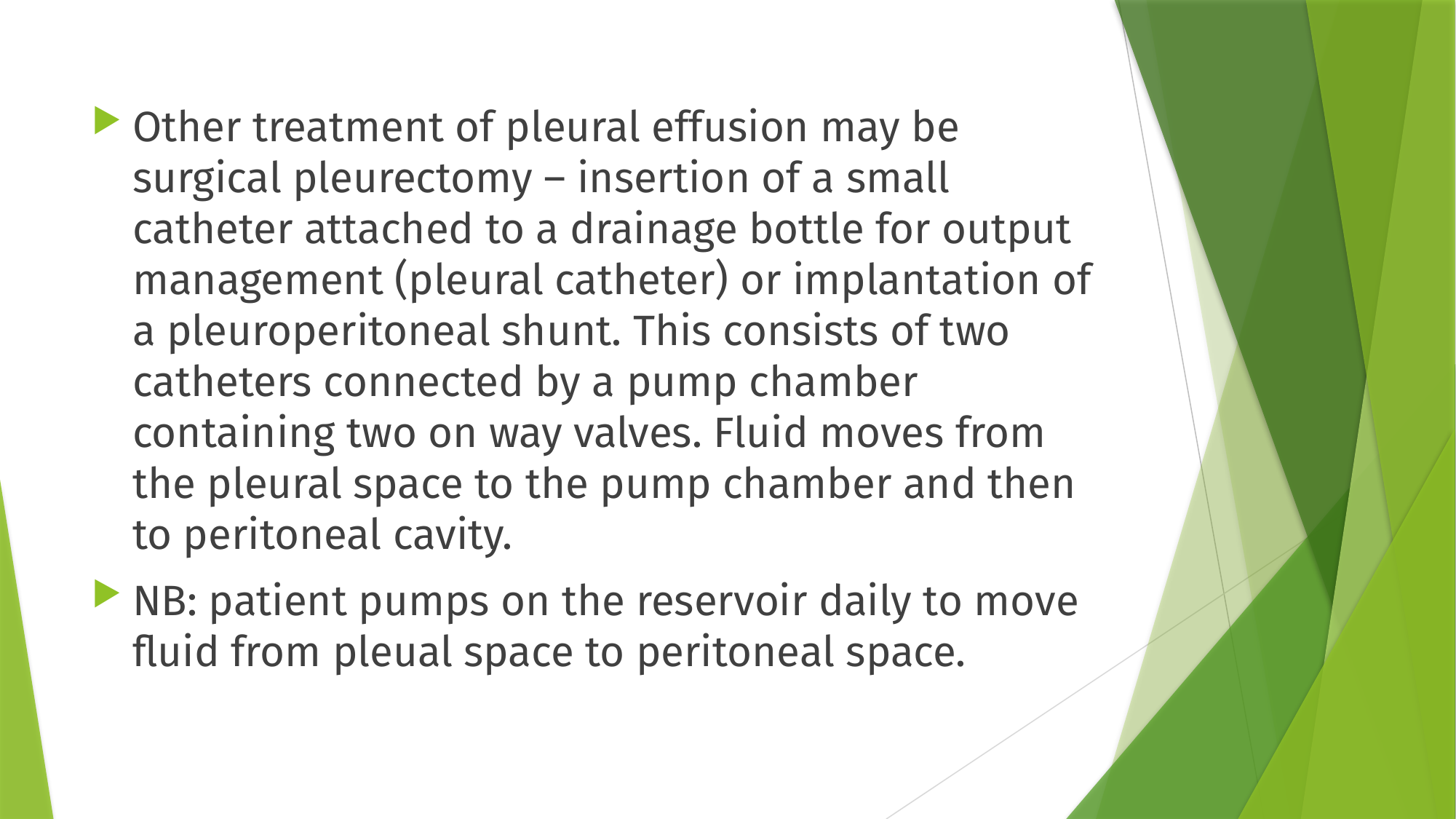

Other treatment of pleural effusion may be surgical pleurectomy – insertion of a small catheter attached to a drainage bottle for output management (pleural catheter) or implantation of a pleuroperitoneal shunt. This consists of two catheters connected by a pump chamber containing two on way valves. Fluid moves from the pleural space to the pump chamber and then to peritoneal cavity.
NB: patient pumps on the reservoir daily to move fluid from pleual space to peritoneal space.